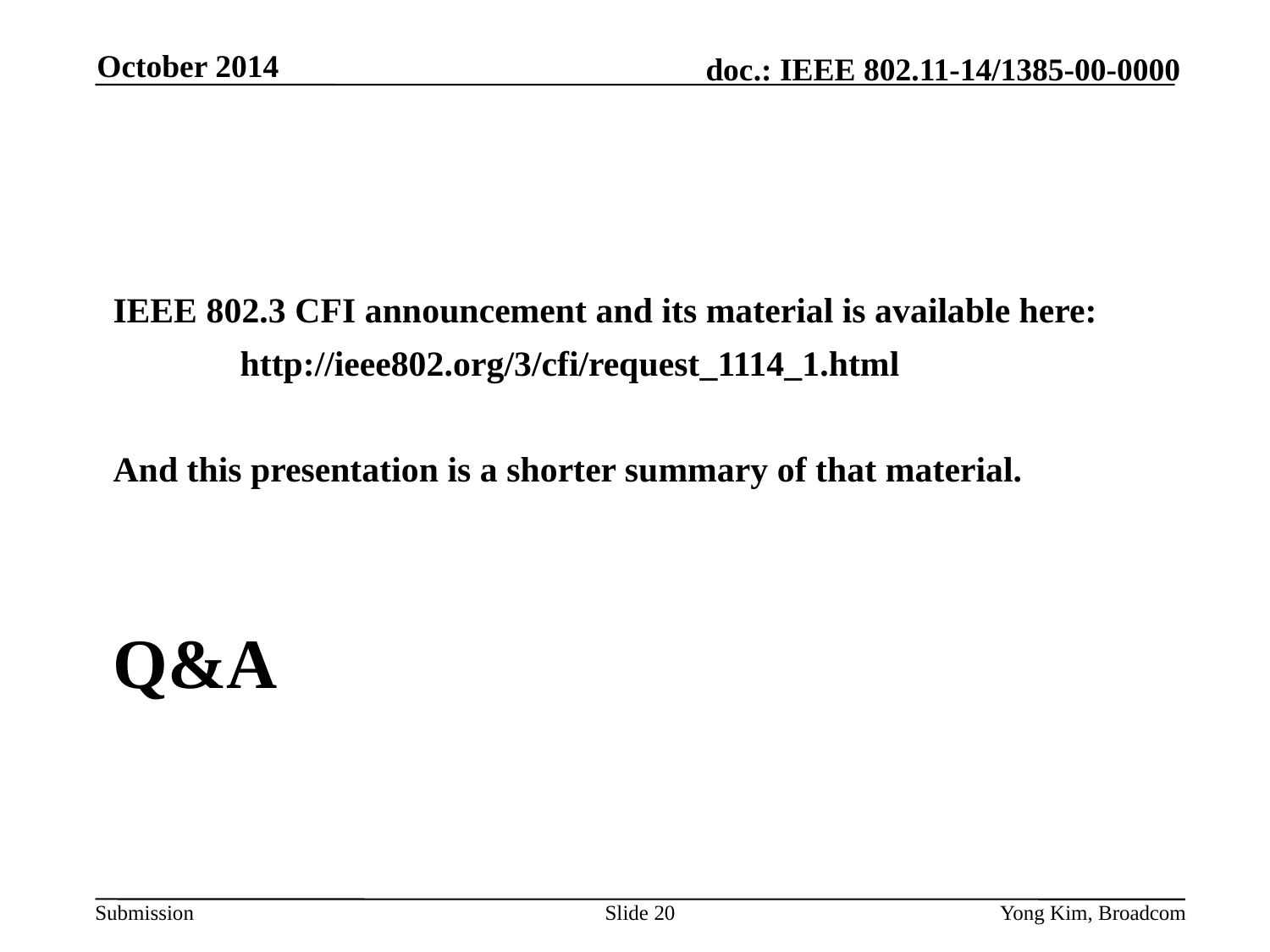

October 2014
IEEE 802.3 CFI announcement and its material is available here:
	http://ieee802.org/3/cfi/request_1114_1.html

And this presentation is a shorter summary of that material.

# Q&A
Slide 20
Yong Kim, Broadcom